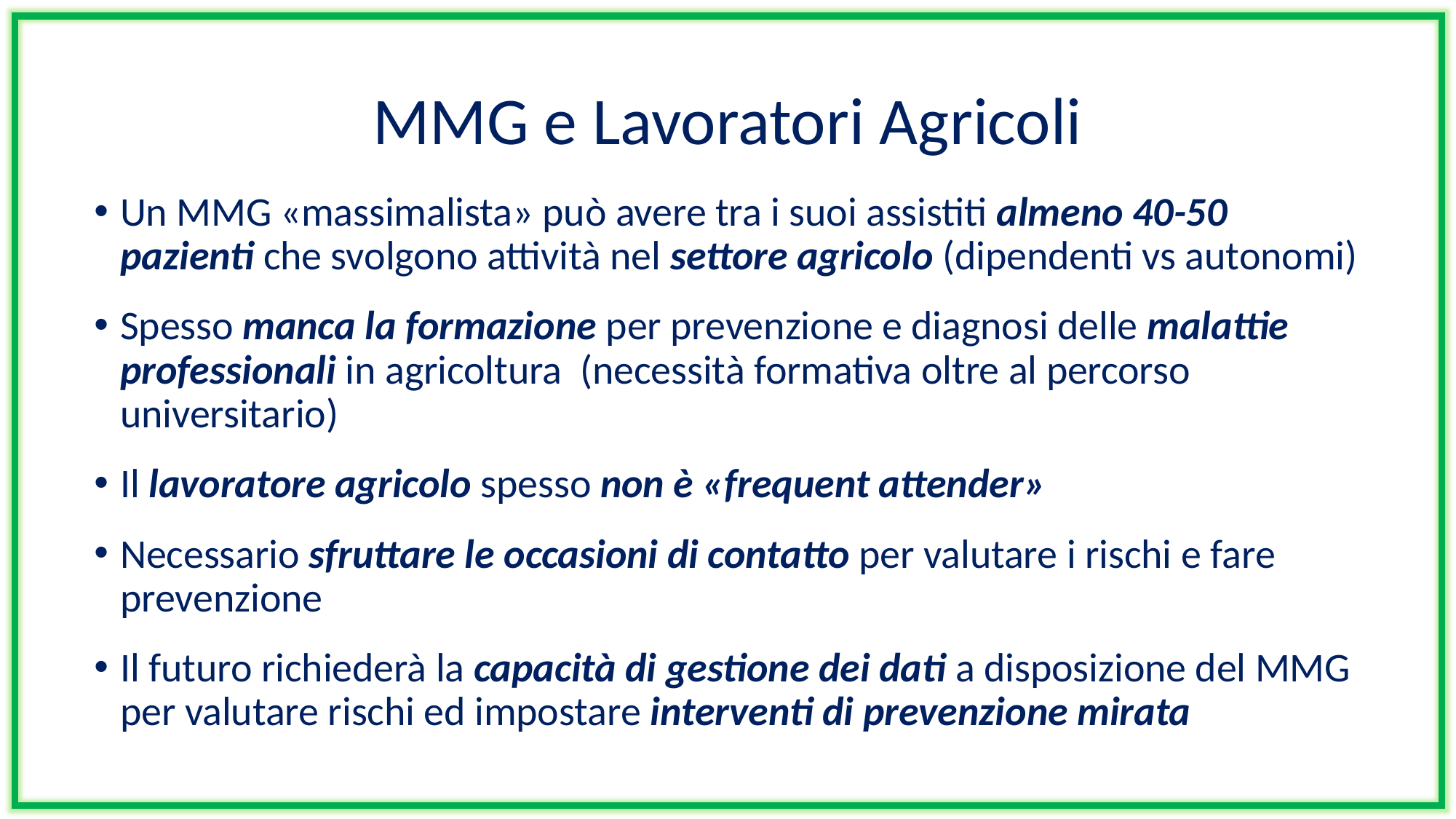

# MMG e Lavoratori Agricoli
Un MMG «massimalista» può avere tra i suoi assistiti almeno 40-50 pazienti che svolgono attività nel settore agricolo (dipendenti vs autonomi)
Spesso manca la formazione per prevenzione e diagnosi delle malattie professionali in agricoltura  (necessità formativa oltre al percorso universitario)
Il lavoratore agricolo spesso non è «frequent attender»
Necessario sfruttare le occasioni di contatto per valutare i rischi e fare prevenzione
Il futuro richiederà la capacità di gestione dei dati a disposizione del MMG per valutare rischi ed impostare interventi di prevenzione mirata